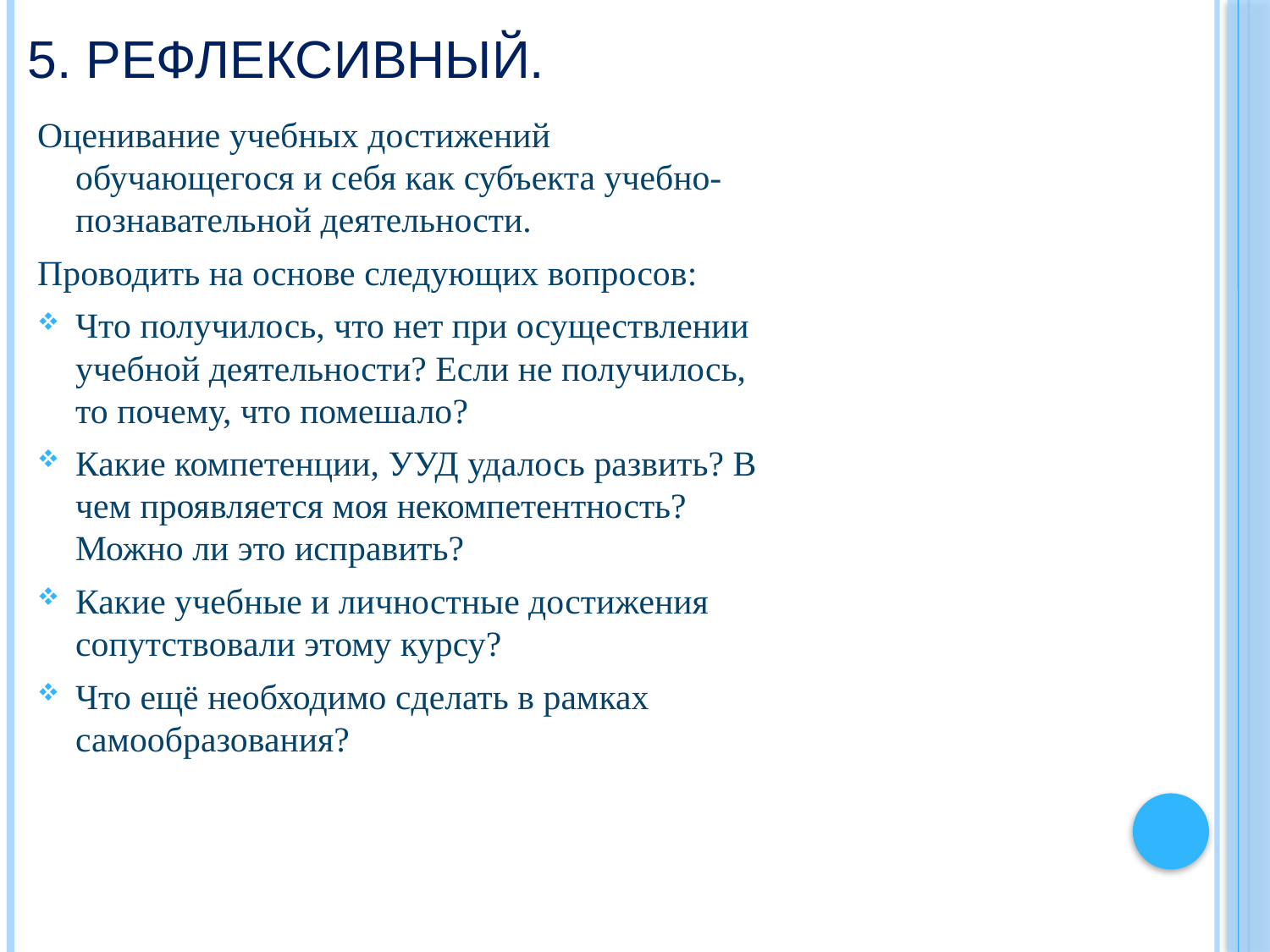

# 5. Рефлексивный.
Оценивание учебных достижений обучающегося и себя как субъекта учебно-познавательной деятельности.
Проводить на основе следующих вопросов:
Что получилось, что нет при осуществлении учебной деятельности? Если не получилось, то почему, что помешало?
Какие компетенции, УУД удалось развить? В чем проявляется моя некомпетентность? Можно ли это исправить?
Какие учебные и личностные достижения сопутствовали этому курсу?
Что ещё необходимо сделать в рамках самообразования?